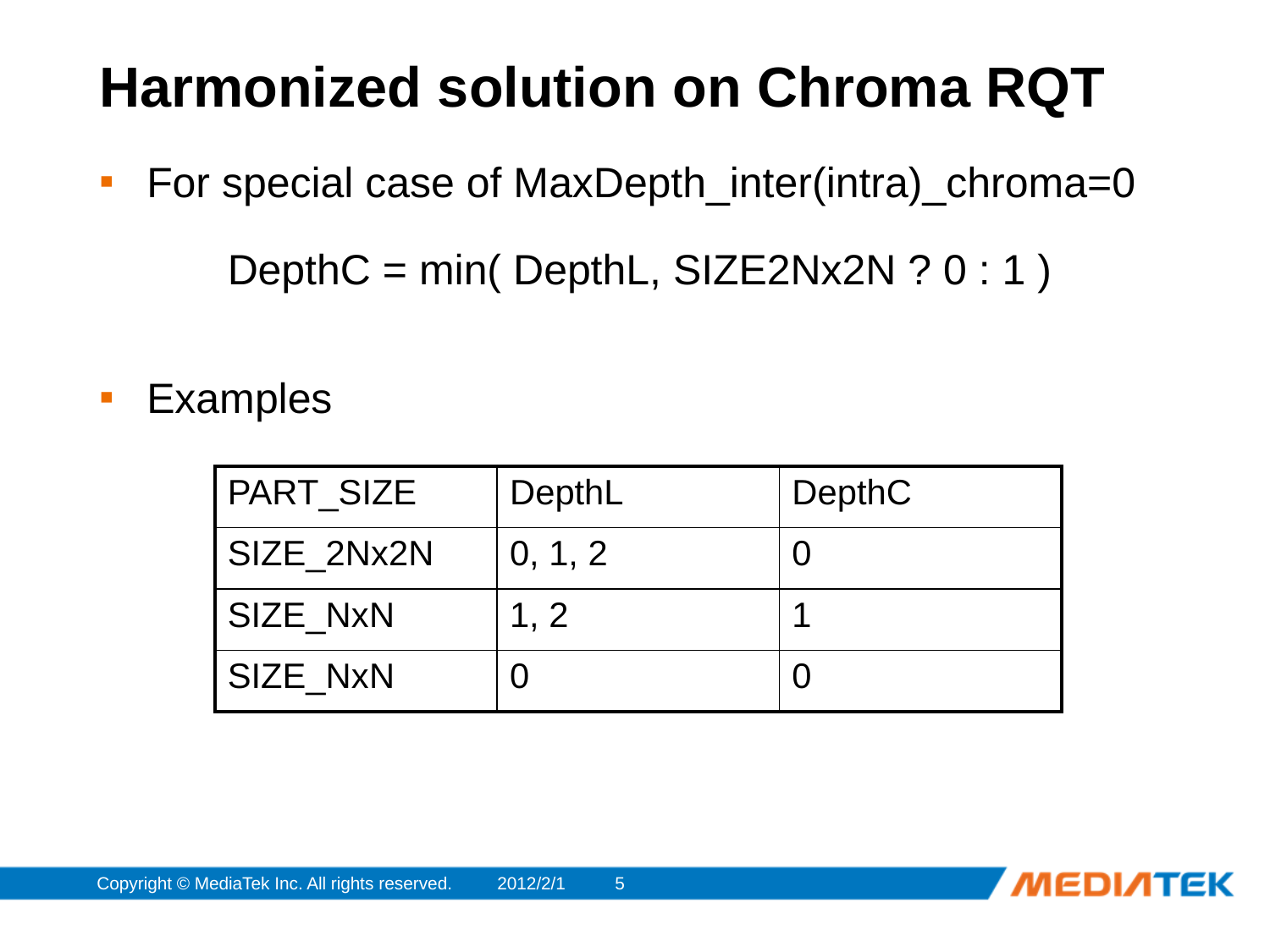

Harmonized solution on Chroma RQT
For special case of MaxDepth_inter(intra)_chroma=0

Examples
DepthC = min( DepthL, SIZE2Nx2N ? 0 : 1 )
| PART\_SIZE | DepthL | DepthC |
| --- | --- | --- |
| SIZE\_2Nx2N | 0, 1, 2 | 0 |
| SIZE\_NxN | 1, 2 | 1 |
| SIZE\_NxN | 0 | 0 |
Copyright © MediaTek Inc. All rights reserved.
2012/2/1
5